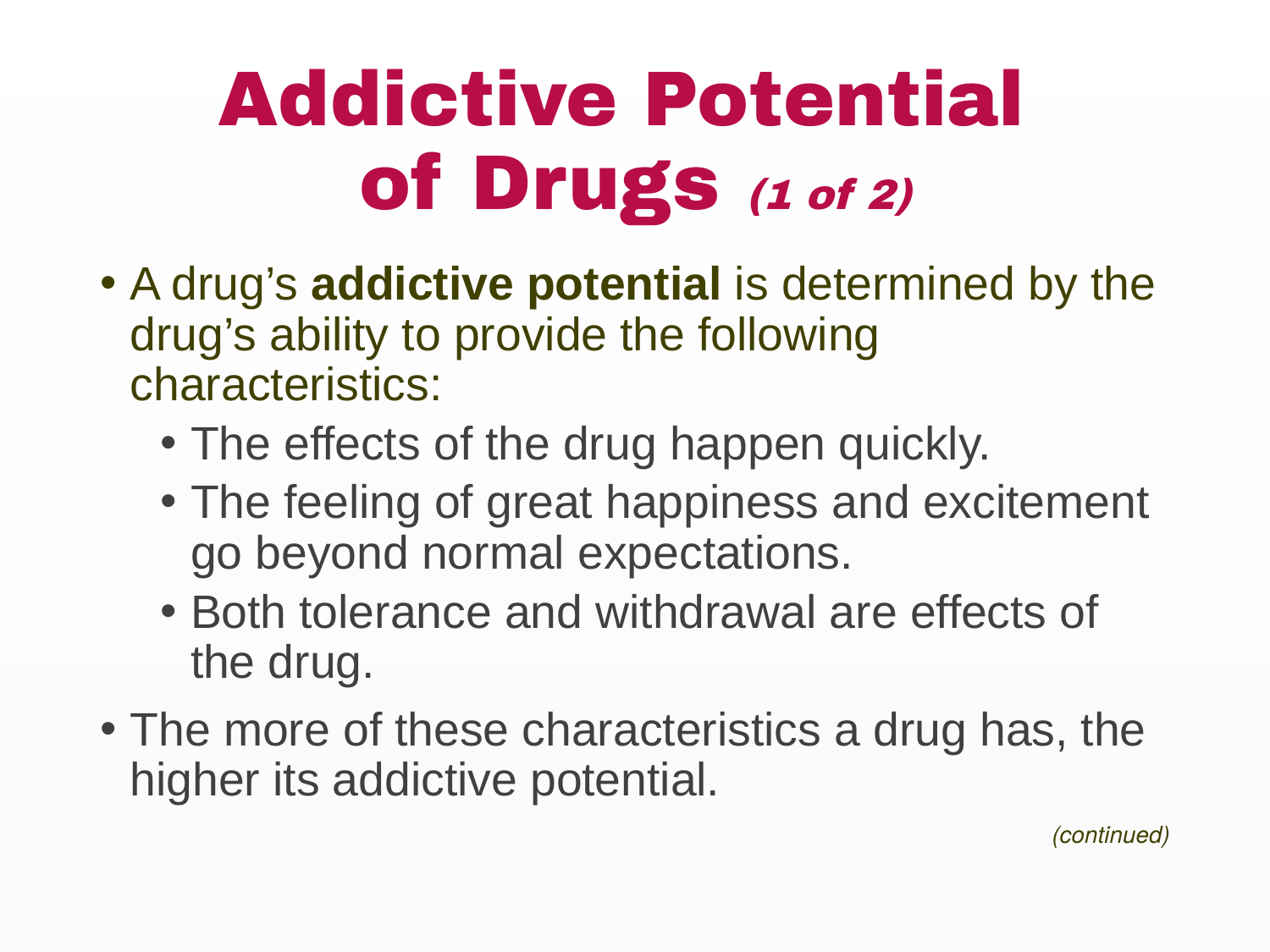

# Addictive Potential of Drugs (1 of 2)
A drug’s addictive potential is determined by the drug’s ability to provide the following characteristics:
The effects of the drug happen quickly.
The feeling of great happiness and excitement go beyond normal expectations.
Both tolerance and withdrawal are effects of the drug.
The more of these characteristics a drug has, the higher its addictive potential.
(continued)